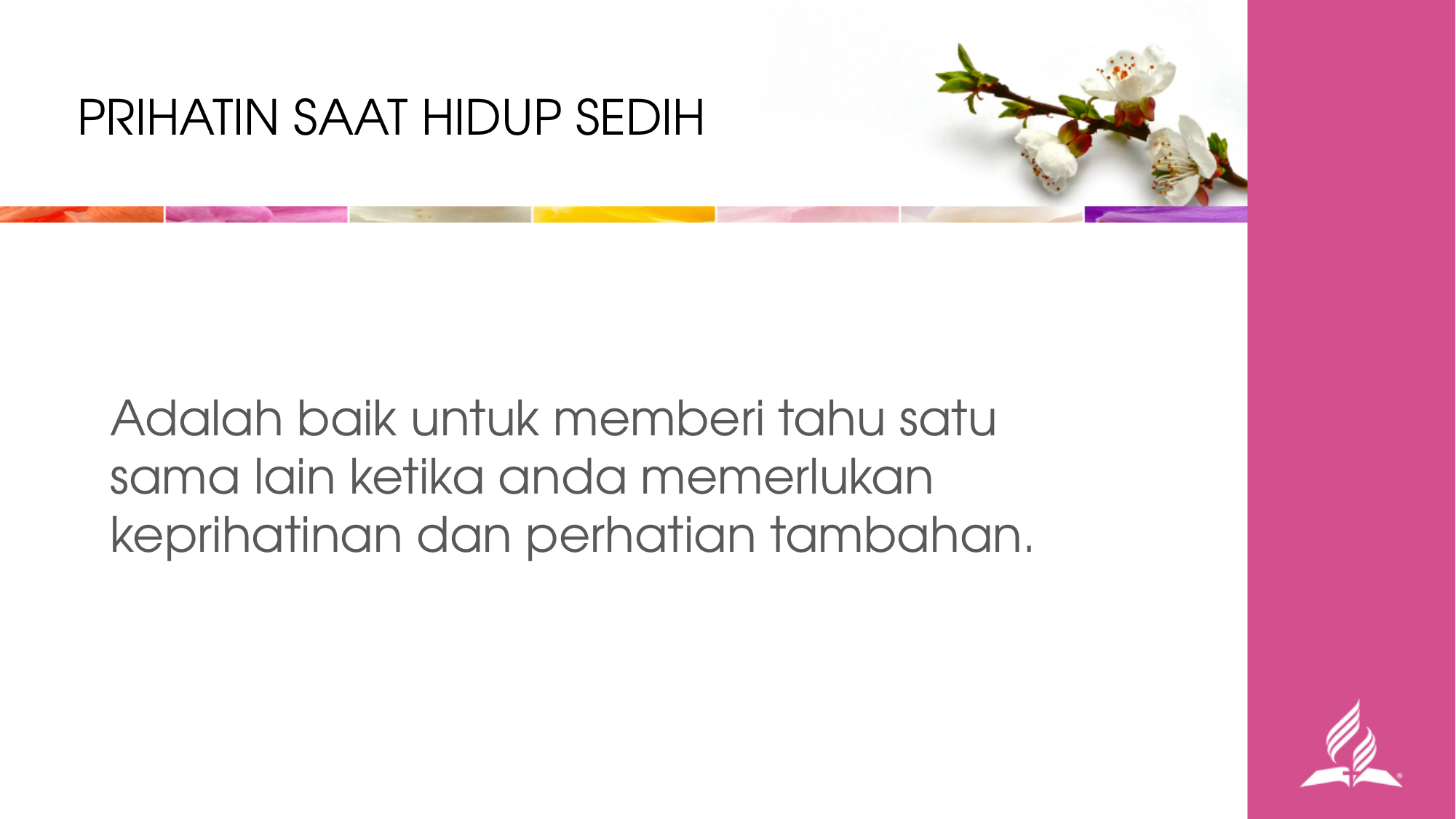

PRIHATIN SAAT HIDUP SEDIH
Adalah baik untuk memberi tahu satu sama lain ketika anda memerlukan keprihatinan dan perhatian tambahan.